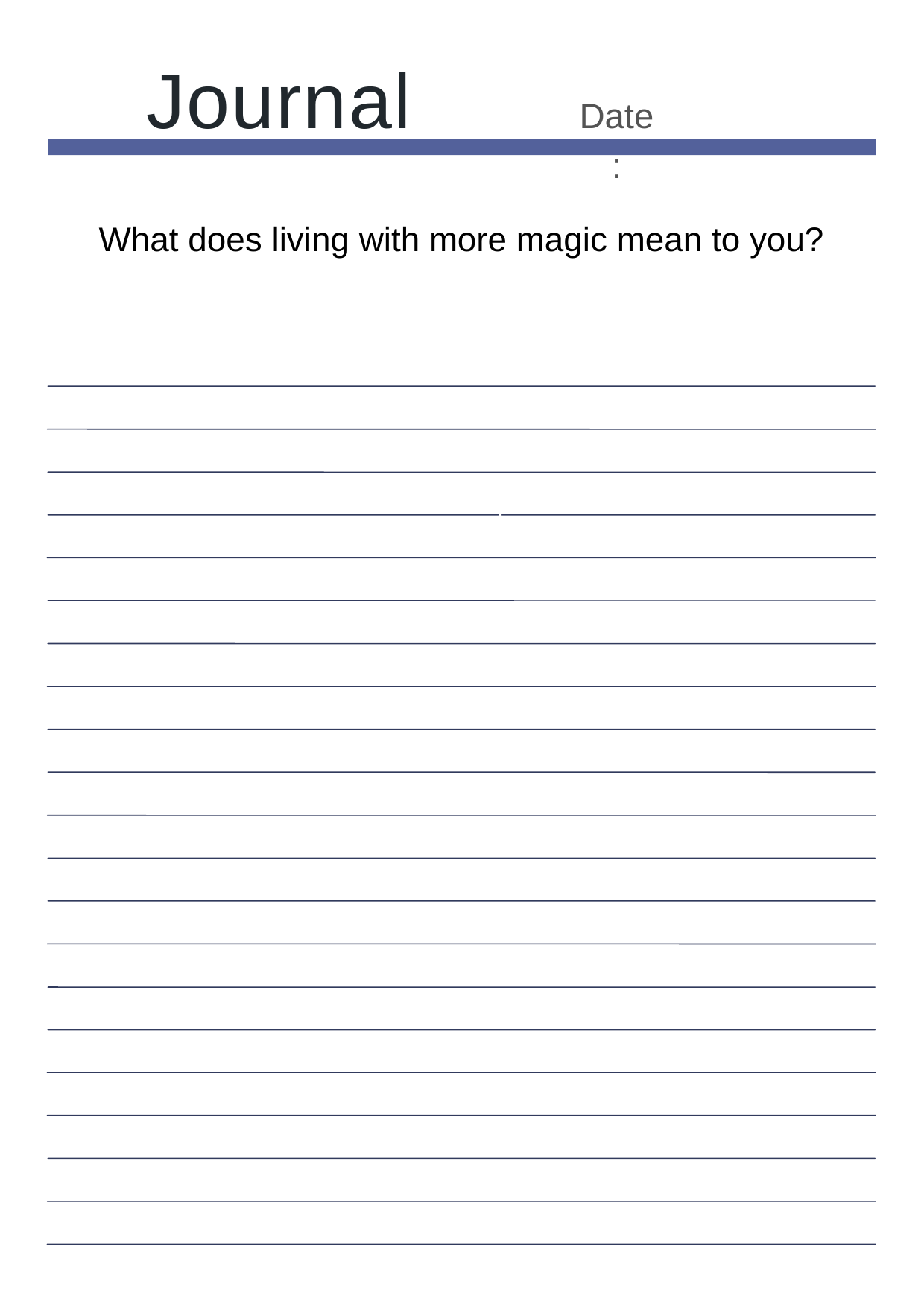

Journal
Date:

What does living with more magic mean to you?

Journal Prompt Here